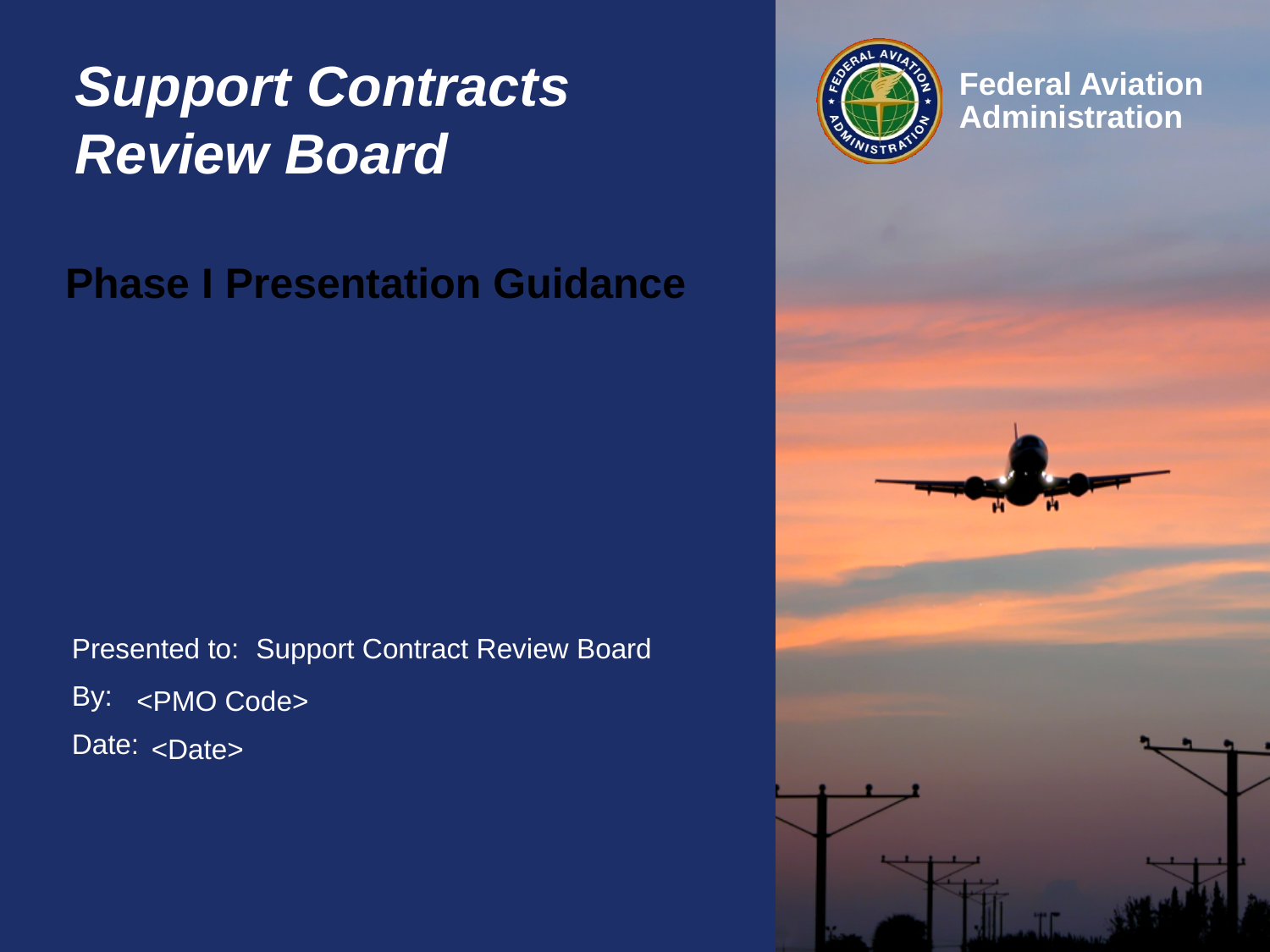

# Support Contracts Review Board
Phase I Presentation Guidance
Support Contract Review Board
<PMO Code>
<Date>